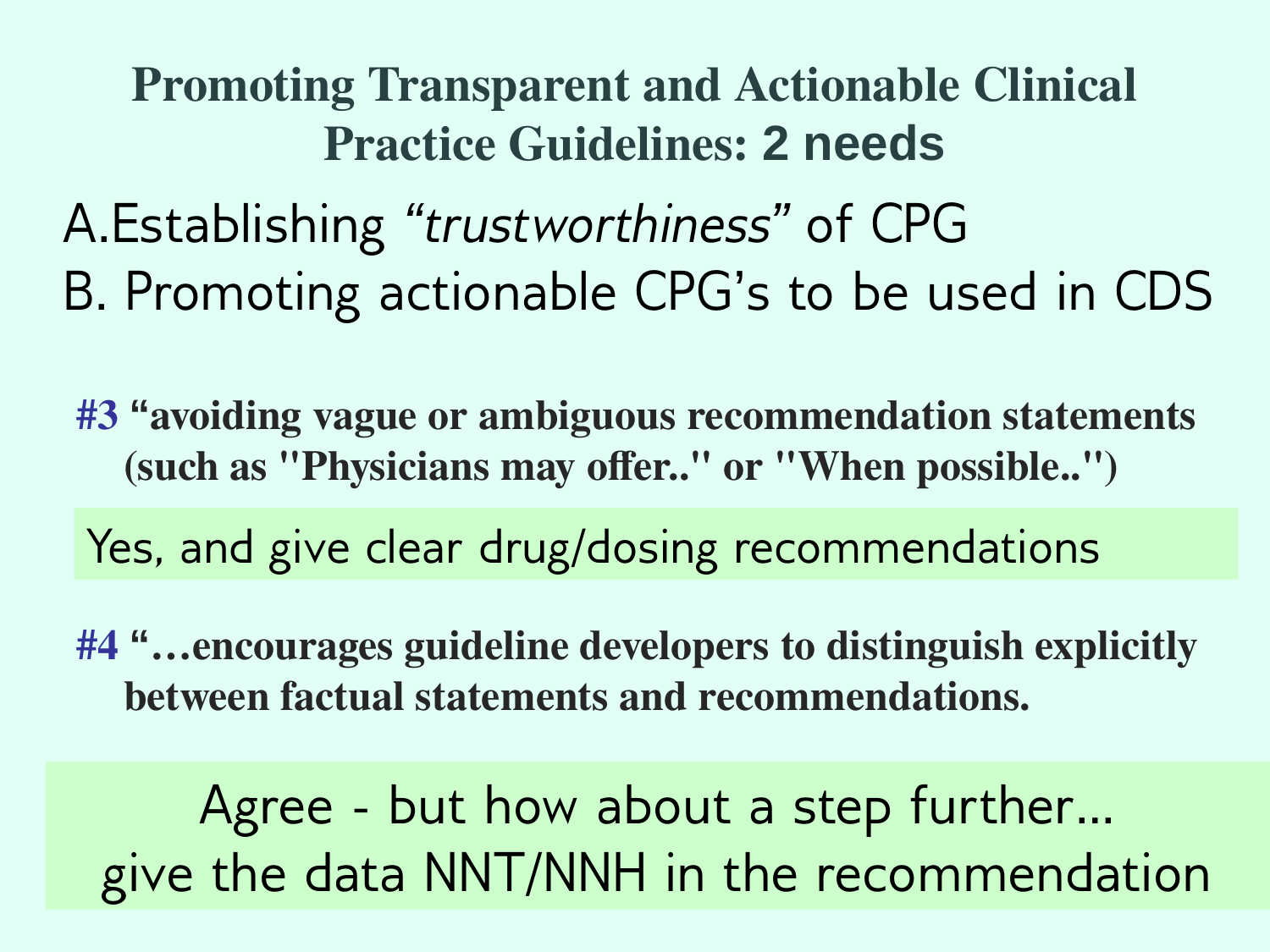

# Promoting Transparent and Actionable Clinical Practice Guidelines: 2 needs
Establishing “trustworthiness” of CPG
 Promoting actionable CPG’s to be used in CDS
#3 “avoiding vague or ambiguous recommendation statements (such as "Physicians may offer.." or "When possible..")

#4 “…encourages guideline developers to distinguish explicitly between factual statements and recommendations.
Yes, and give clear drug/dosing recommendations
Agree - but how about a step further…
give the data NNT/NNH in the recommendation
91